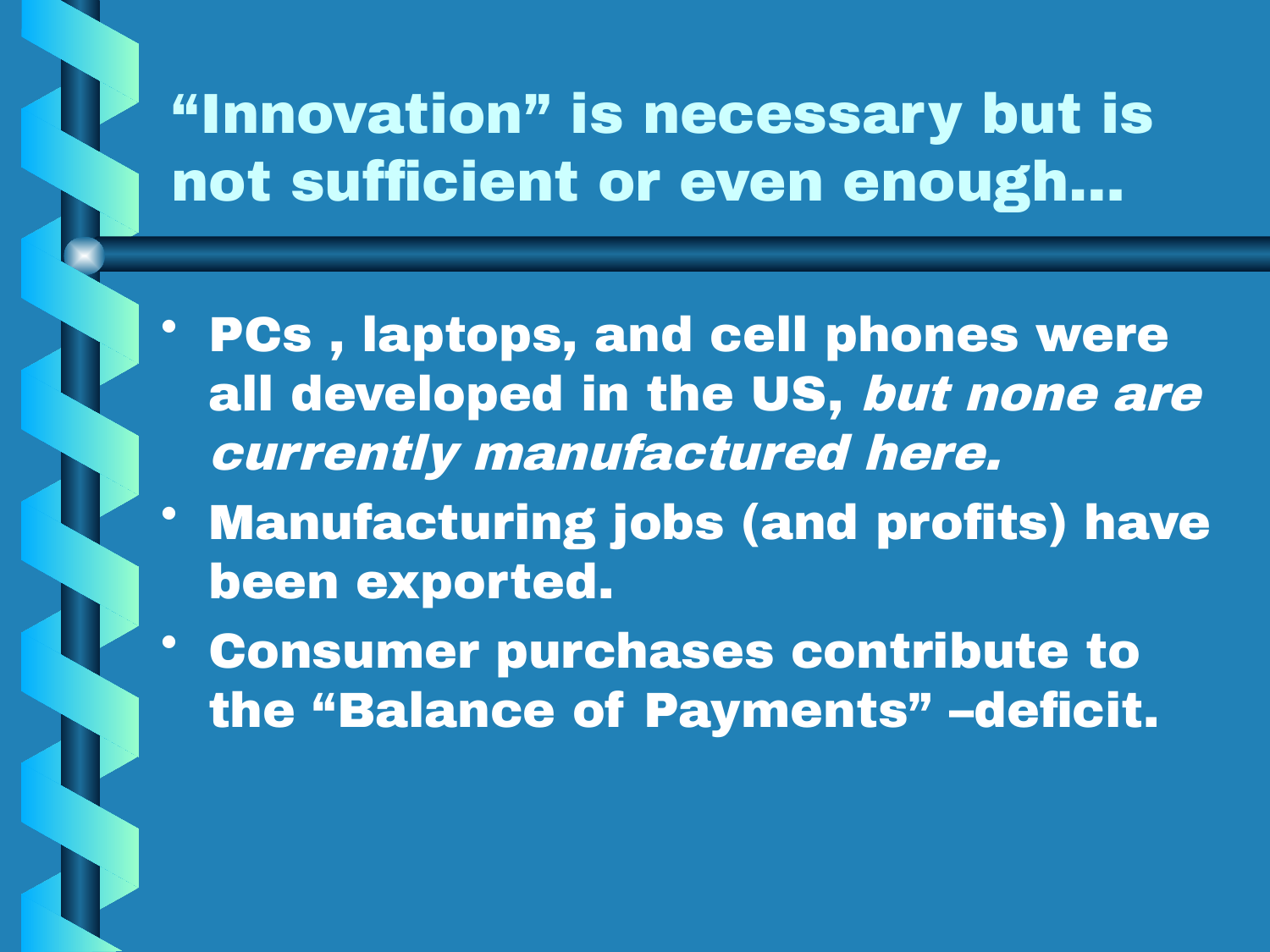

# “Innovation” is necessary but is not sufficient or even enough…
PCs , laptops, and cell phones were all developed in the US, but none are currently manufactured here.
Manufacturing jobs (and profits) have been exported.
Consumer purchases contribute to the “Balance of Payments” –deficit.